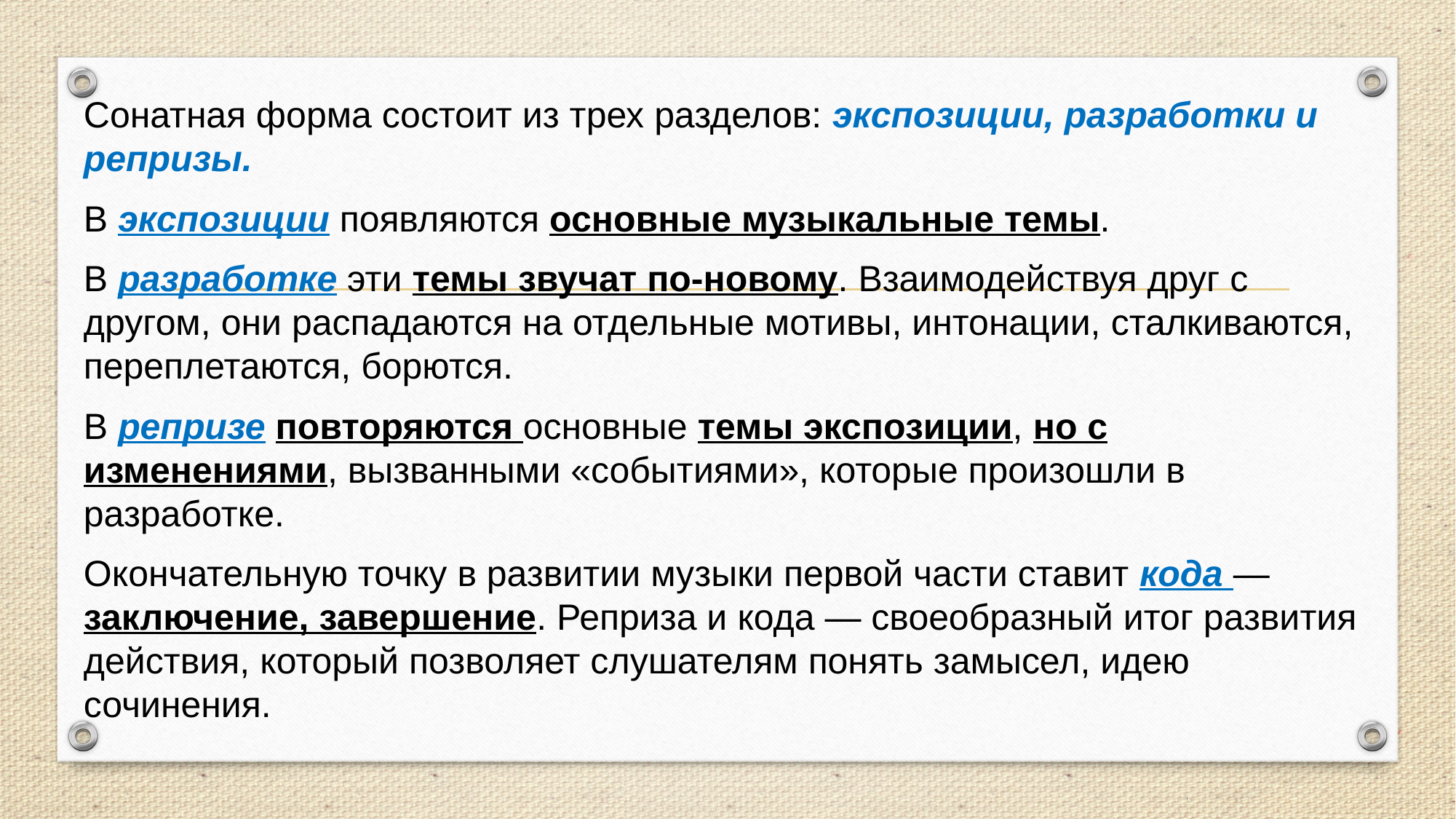

Сонатная форма состоит из трех разделов: экспозиции, разработки и репризы.
В экспозиции появляются основные музыкальные темы.
В разработке эти темы звучат по-новому. Взаимодействуя друг с другом, они распадаются на отдельные мотивы, интонации, сталкиваются, переплетаются, борются.
В репризе повторяются основные темы экспозиции, но с изменениями, вызванными «событиями», которые произошли в разработке.
Окончательную точку в развитии музыки первой части ставит кода — заключение, завершение. Реприза и кода — своеобразный итог развития действия, который позволяет слушателям понять замысел, идею сочинения.